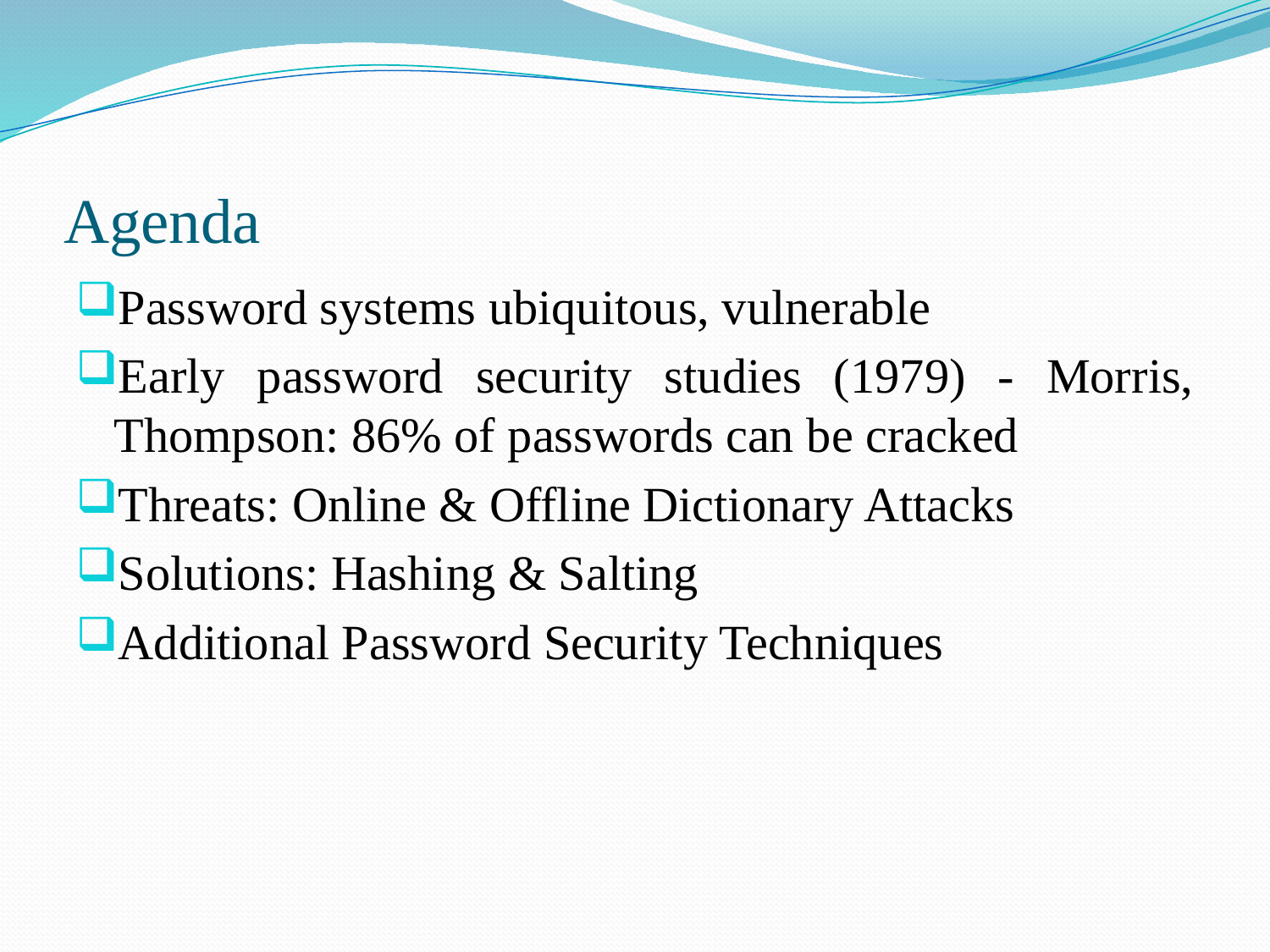

# Agenda
Password systems ubiquitous, vulnerable
Early password security studies (1979) - Morris, Thompson: 86% of passwords can be cracked
Threats: Online & Offline Dictionary Attacks
Solutions: Hashing & Salting
Additional Password Security Techniques